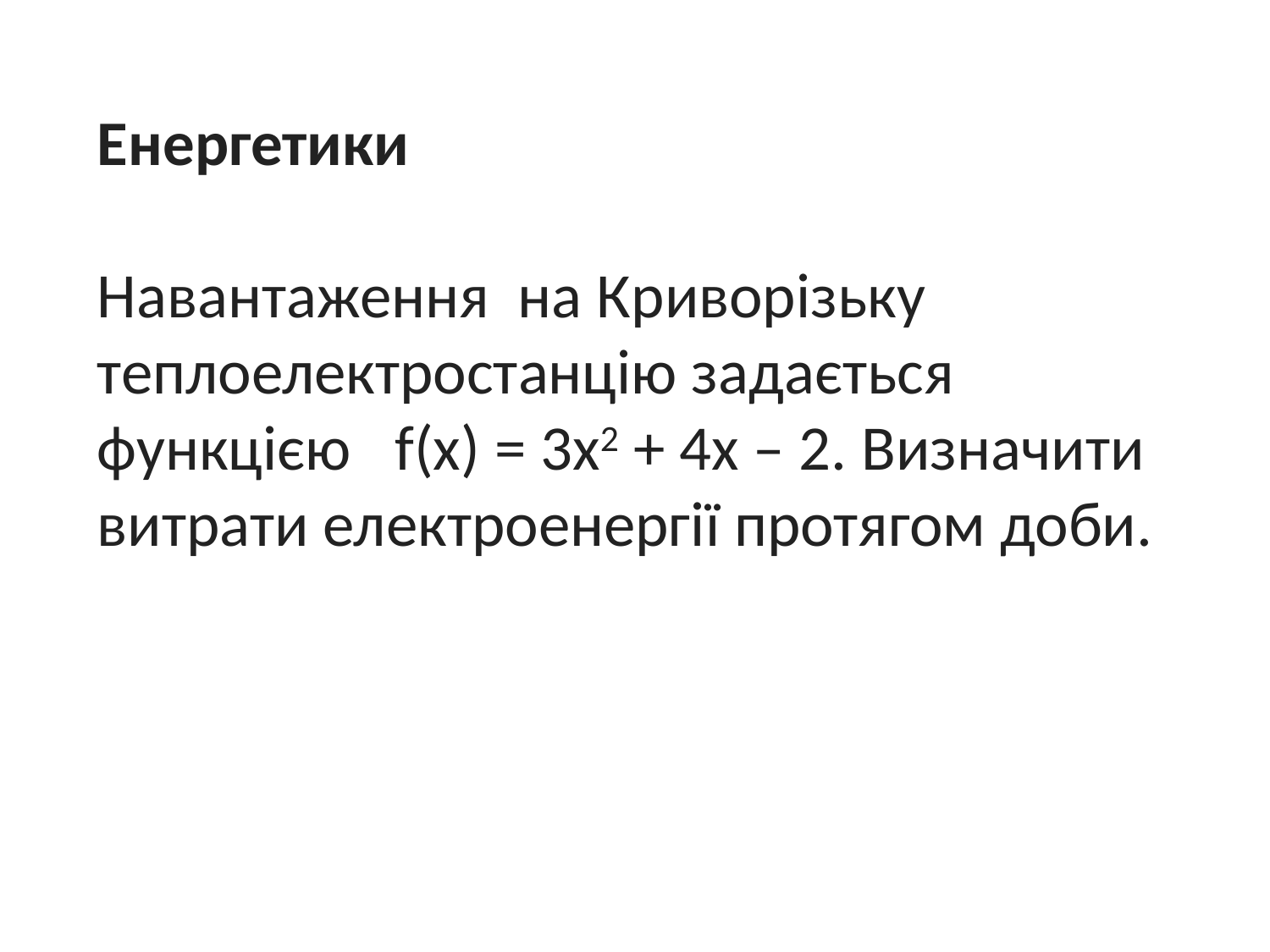

Енергетики

Навантаження  на Криворізьку теплоелектростанцію задається функцією   f(x) = 3x2 + 4x – 2. Визначити витрати електроенергії протягом доби.